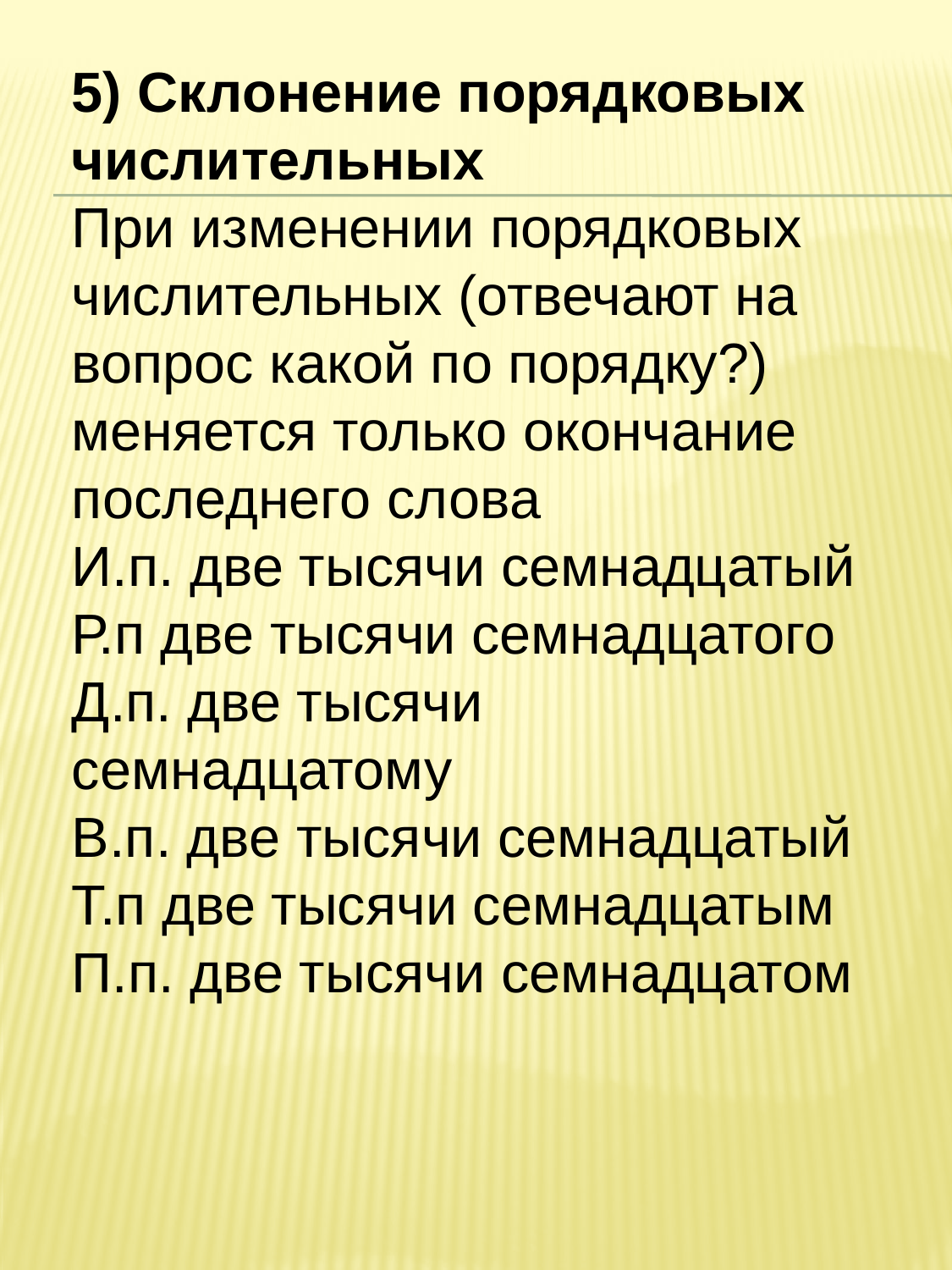

5) Склонение порядковых числительных
При изменении порядковых числительных (отвечают на вопрос какой по порядку?) меняется только окончание последнего слова
И.п. две тысячи семнадцатый 
Р.п две тысячи семнадцатого 
Д.п. две тысячи семнадцатому 
В.п. две тысячи семнадцатый 
Т.п две тысячи семнадцатым 
П.п. две тысячи семнадцатом